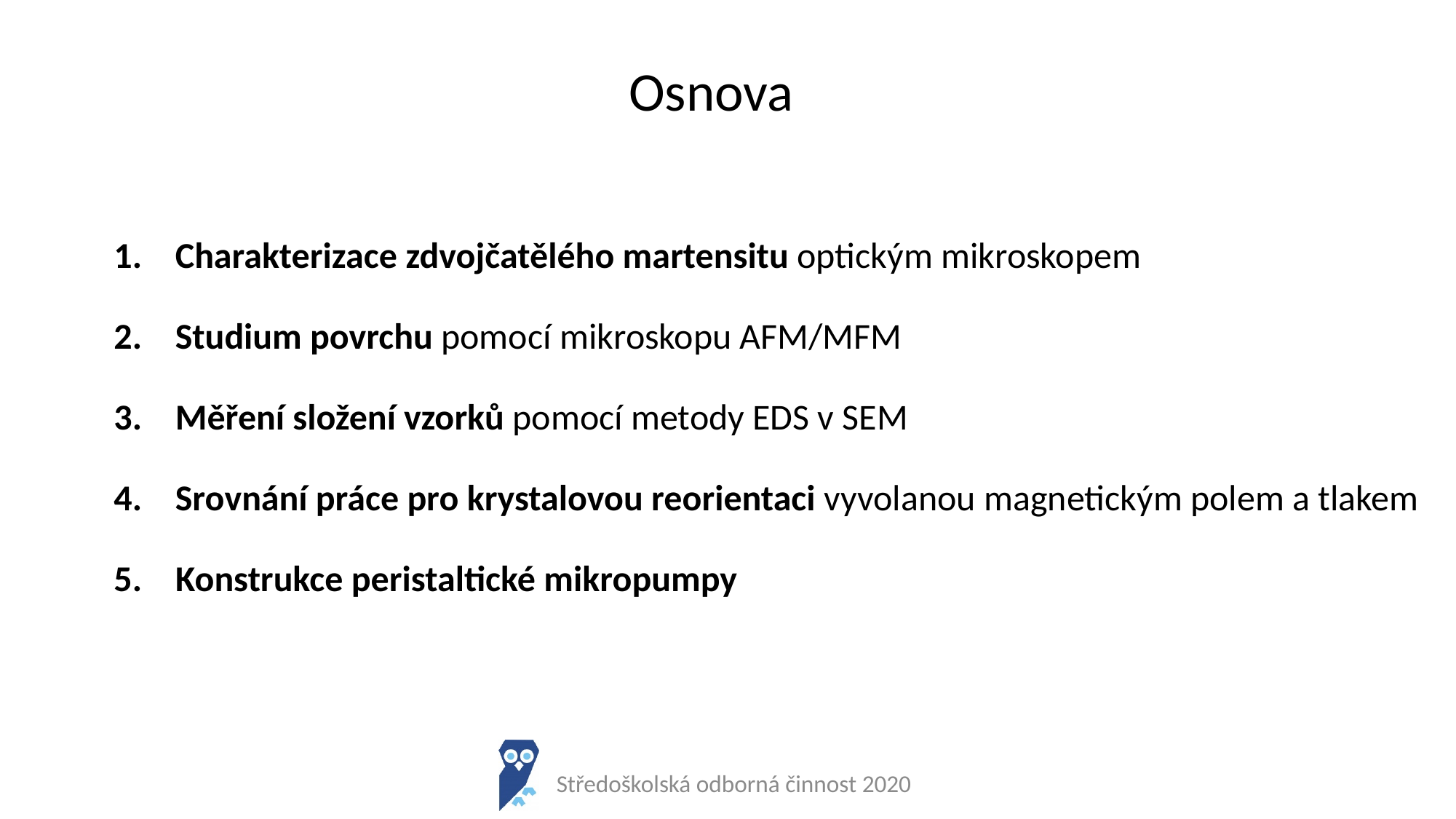

# Osnova
Optického mikroskoie
Studium povrchu
Měření složení vzorků
Srovnání měření práce pro krystalovou reorientaci
Konstrukce peristaltické mikropumpy
Charakterizace zdvojčatělého martensitu optickým mikroskopem
Studium povrchu pomocí mikroskopu AFM/MFM
Měření složení vzorků pomocí metody EDS v SEM
Srovnání práce pro krystalovou reorientaci vyvolanou magnetickým polem a tlakem
Konstrukce peristaltické mikropumpy
Středoškolská odborná činnost 2020